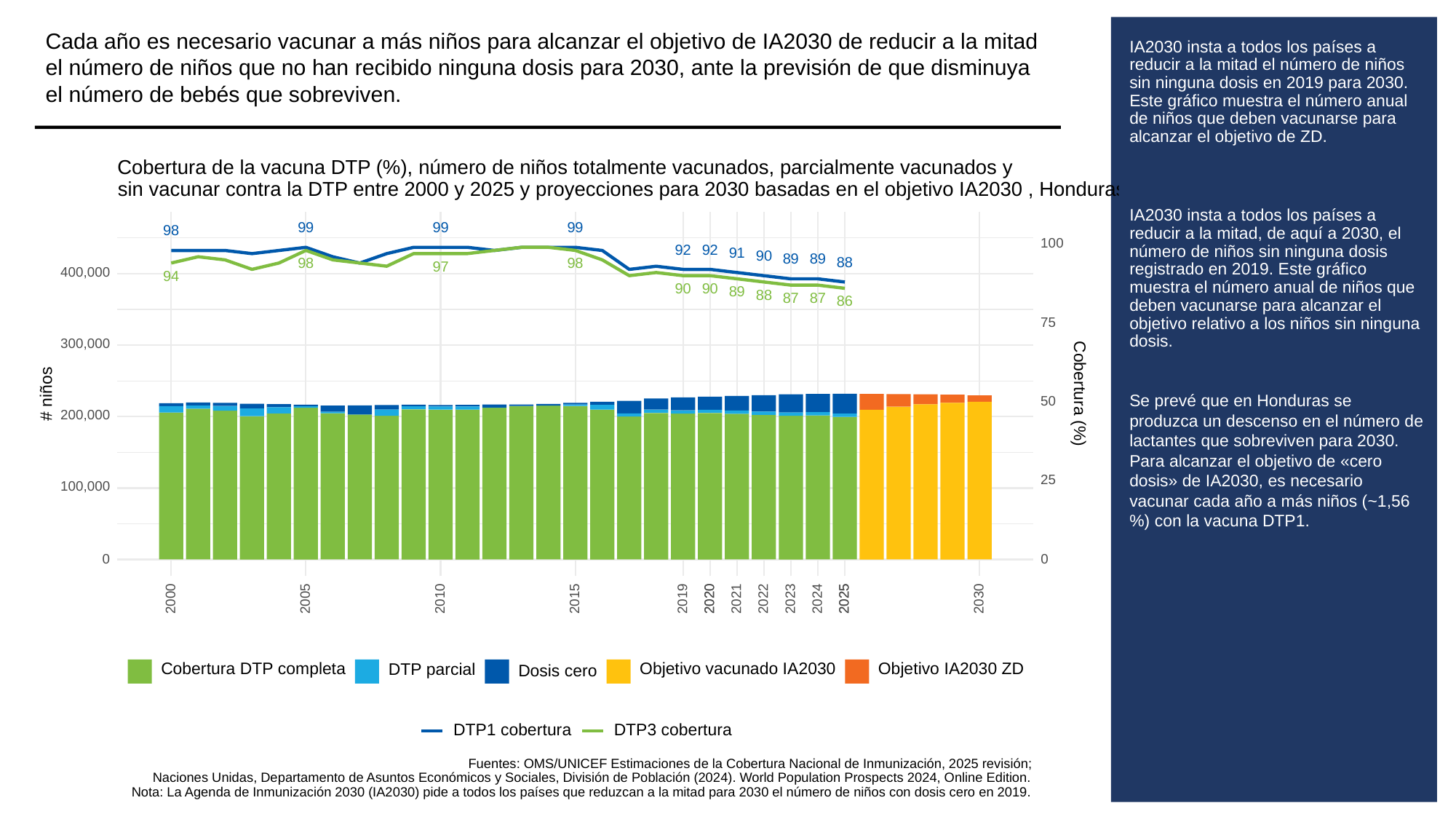

Cada año es necesario vacunar a más niños para alcanzar el objetivo de IA2030 de reducir a la mitad el número de niños que no han recibido ninguna dosis para 2030, ante la previsión de que disminuya el número de bebés que sobreviven.
# IA2030 insta a todos los países a reducir a la mitad el número de niños sin ninguna dosis en 2019 para 2030. Este gráfico muestra el número anual de niños que deben vacunarse para alcanzar el objetivo de ZD.

IA2030 insta a todos los países a reducir a la mitad, de aquí a 2030, el número de niños sin ninguna dosis registrado en 2019. Este gráfico muestra el número anual de niños que deben vacunarse para alcanzar el objetivo relativo a los niños sin ninguna dosis.

Se prevé que en Honduras se produzca un descenso en el número de lactantes que sobreviven para 2030. Para alcanzar el objetivo de «cero dosis» de IA2030, es necesario vacunar cada año a más niños (~1,56 %) con la vacuna DTP1.

Cobertura de la vacuna DTP (%), número de niños totalmente vacunados, parcialmente vacunados y
sin vacunar contra la DTP entre 2000 y 2025 y proyecciones para 2030 basadas en el objetivo IA2030 , Honduras

99
99
99
98

100
92
92

91
90
89
89
88
98
98
97
400,000
94

90
90
89
88
87
87
86

75
300,000

Cobertura (%)
# niños

50

200,000

25
100,000

0
0

2023
2030
2000
2005
2010
2015
2019
2020
2020
2021
2022
2024
2025
2025

Objetivo vacunado IA2030
Objetivo IA2030 ZD
Cobertura DTP completa
DTP parcial
Dosis cero
DTP3 cobertura
DTP1 cobertura

Fuentes: OMS/UNICEF Estimaciones de la Cobertura Nacional de Inmunización, 2025 revisión;
Naciones Unidas, Departamento de Asuntos Económicos y Sociales, División de Población (2024). World Population Prospects 2024, Online Edition.
Nota: La Agenda de Inmunización 2030 (IA2030) pide a todos los países que reduzcan a la mitad para 2030 el número de niños con dosis cero en 2019.